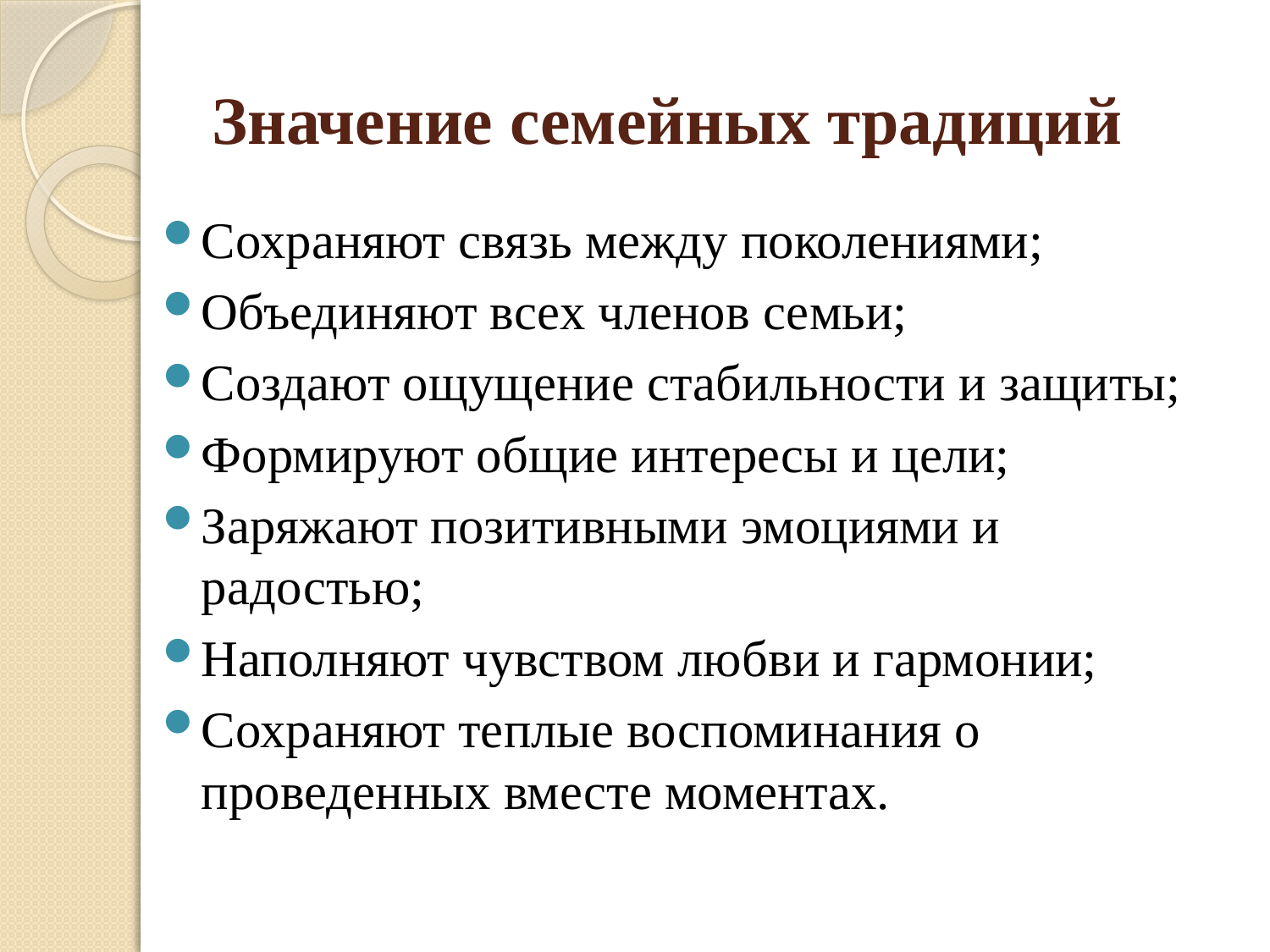

# Значение семейных традиций
Сохраняют связь между поколениями;
Объединяют всех членов семьи;
Создают ощущение стабильности и защиты;
Формируют общие интересы и цели;
Заряжают позитивными эмоциями и радостью;
Наполняют чувством любви и гармонии;
Сохраняют теплые воспоминания о проведенных вместе моментах.